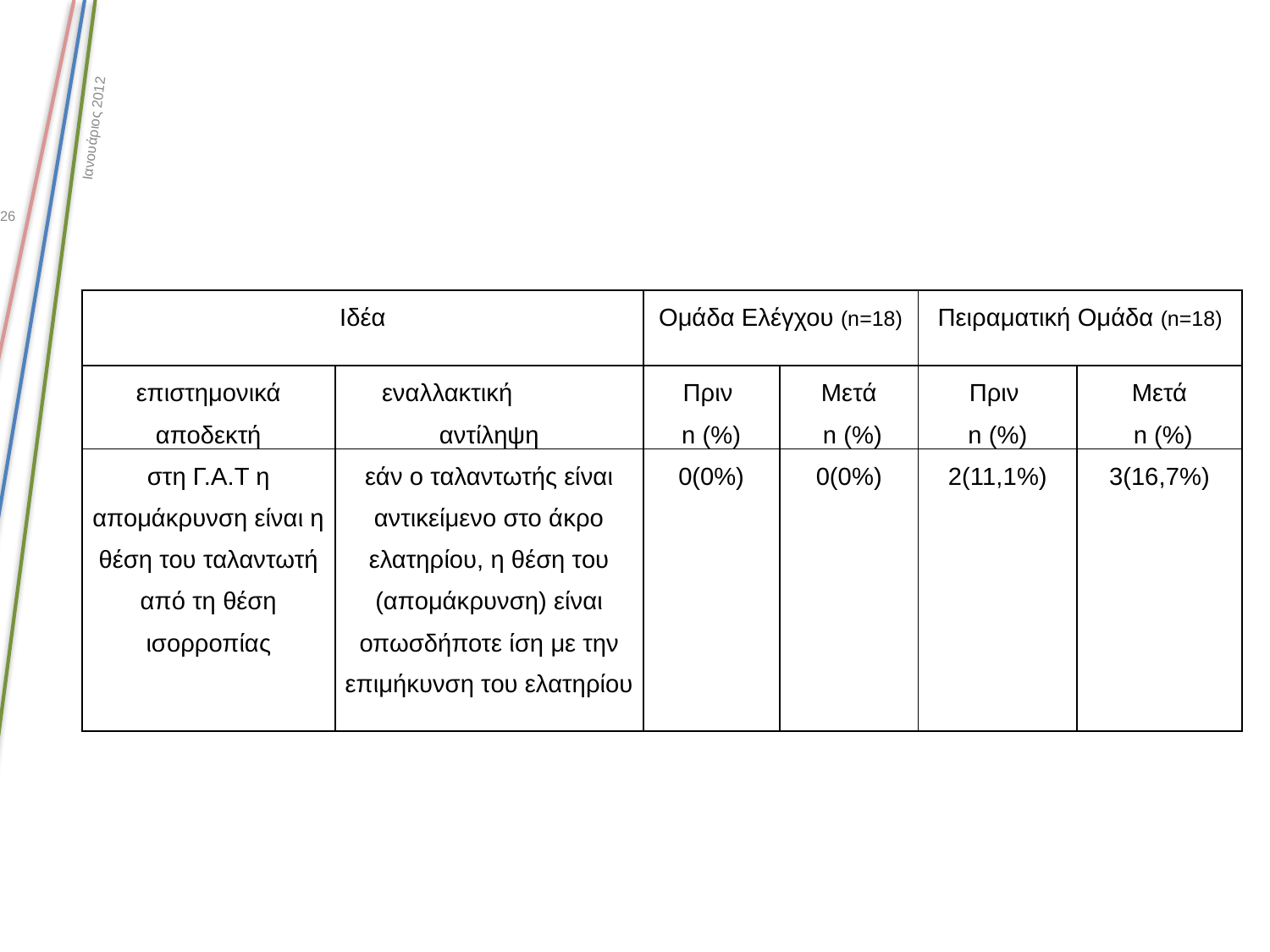

Ιανουάριος 2012
26
| Ιδέα |  | Ομάδα Ελέγχου (n=18) |  | Πειραματική Ομάδα (n=18) |  |
| --- | --- | --- | --- | --- | --- |
| επιστημονικά αποδεκτή | εναλλακτική αντίληψη | Πριν n (%) | Μετά n (%) | Πριν n (%) | Μετά n (%) |
| στη Γ.Α.Τ η απομάκρυνση είναι η θέση του ταλαντωτή από τη θέση ισορροπίας | εάν ο ταλαντωτής είναι αντικείμενο στο άκρο ελατηρίου, η θέση του (απομάκρυνση) είναι οπωσδήποτε ίση με την επιμήκυνση του ελατηρίου | 0(0%) | 0(0%) | 2(11,1%) | 3(16,7%) |